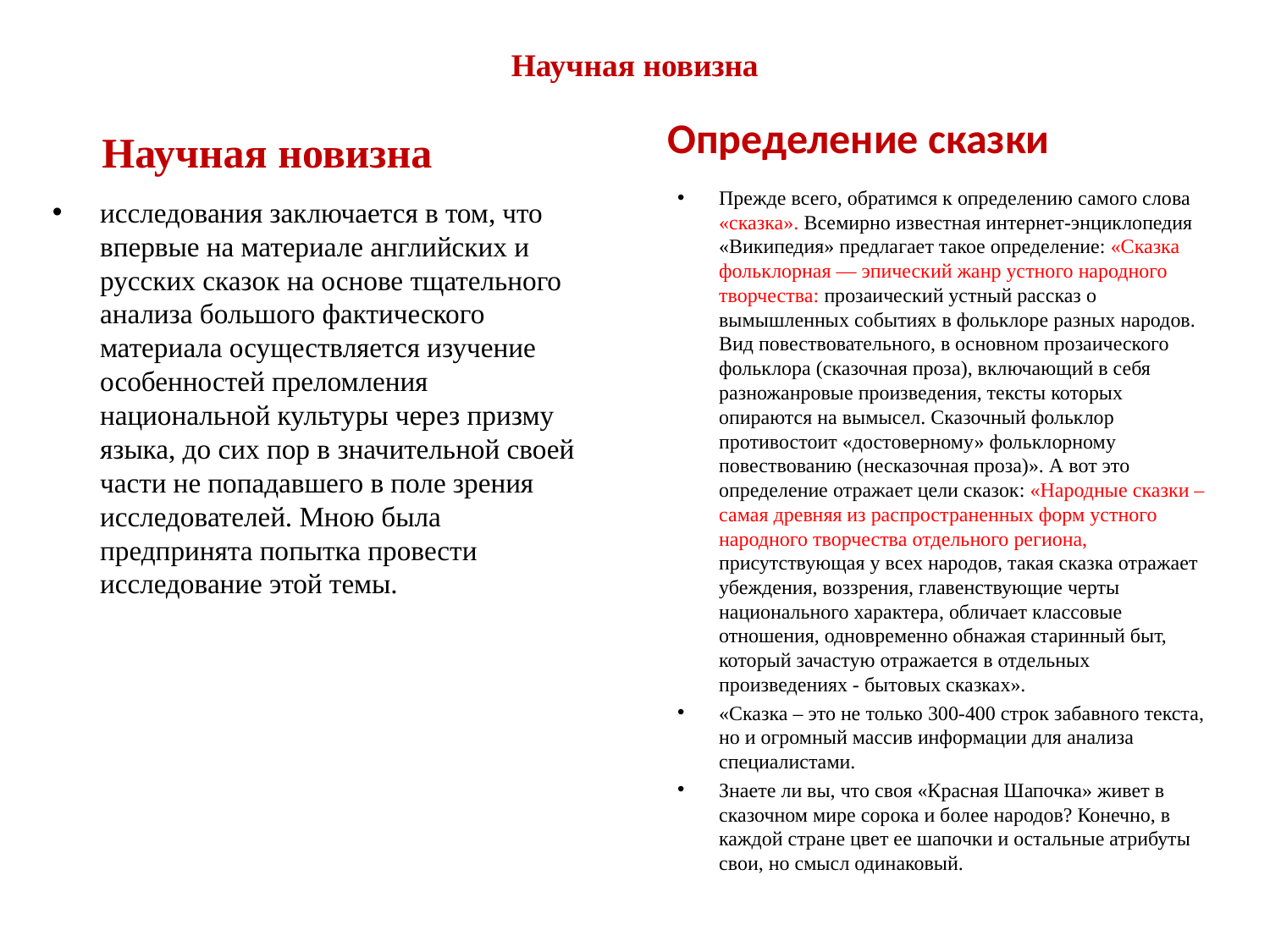

# Научная новизна
Определение сказки
Научная новизна
Прежде всего, обратимся к определению самого слова «сказка». Всемирно известная интернет-энциклопедия «Википедия» предлагает такое определение: «Сказка фольклорная — эпический жанр устного народного творчества: прозаический устный рассказ о вымышленных событиях в фольклоре разных народов. Вид повествовательного, в основном прозаического фольклора (сказочная проза), включающий в себя разножанровые произведения, тексты которых опираются на вымысел. Сказочный фольклор противостоит «достоверному» фольклорному повествованию (несказочная проза)». А вот это определение отражает цели сказок: «Народные сказки – самая древняя из распространенных форм устного народного творчества отдельного региона, присутствующая у всех народов, такая сказка отражает убеждения, воззрения, главенствующие черты национального характера, обличает классовые отношения, одновременно обнажая старинный быт, который зачастую отражается в отдельных произведениях - бытовых сказках».
«Сказка – это не только 300-400 строк забавного текста, но и огромный массив информации для анализа специалистами.
Знаете ли вы, что своя «Красная Шапочка» живет в сказочном мире сорока и более народов? Конечно, в каждой стране цвет ее шапочки и остальные атрибуты свои, но смысл одинаковый.
исследования заключается в том, что впервые на материале английских и  русских сказок на основе тщательного анализа большого фактического материала осуществляется изучение особенностей преломления национальной культуры через призму языка, до сих пор в значительной своей части не попадавшего в поле зрения исследователей. Мною была предпринята попытка провести исследование этой темы.